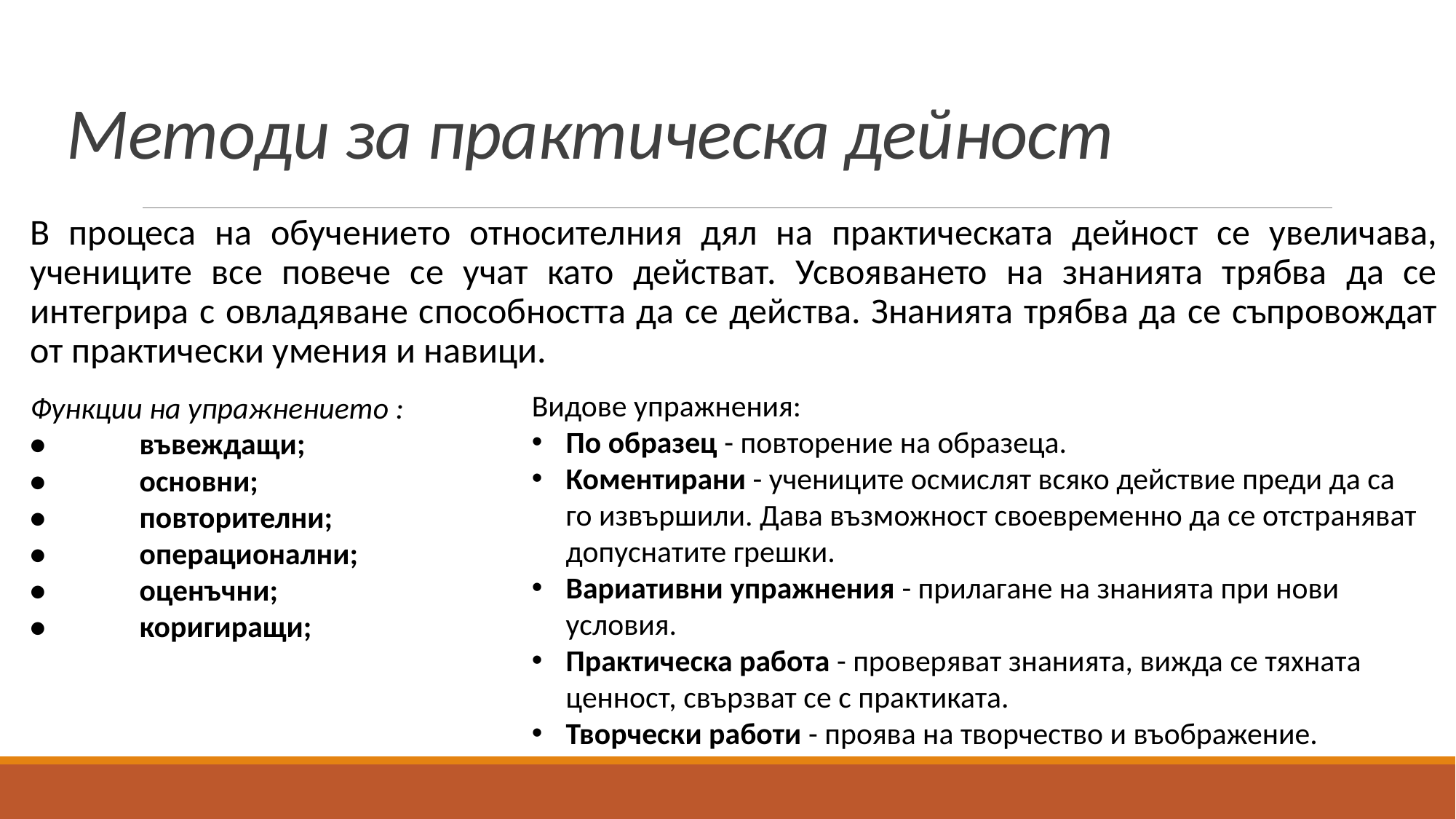

Методи за практическа дейност
В процеса на обучението относителния дял на практическата дейност се увеличава, учениците все повече се учат като действат. Усвояването на знанията трябва да се интегрира с овладяване способността да се действа. Знанията трябва да се съпровождат от практически умения и навици.

Функции на упражнението :
•	въвеждащи;
•	основни;
•	повторителни;
•	операционални;
•	оценъчни;
•	коригиращи;

Видове упражнения:
По образец - повторение на образеца.
Коментирани - учениците осмислят всяко действие преди да са го извършили. Дава възможност своевременно да се отстраняват допуснатите грешки.
Вариативни упражнения - прилагане на знанията при нови условия.
Практическа работа - проверяват знанията, вижда се тяхната ценност, свързват се с практиката.
Творчески работи - проява на творчество и въображение.